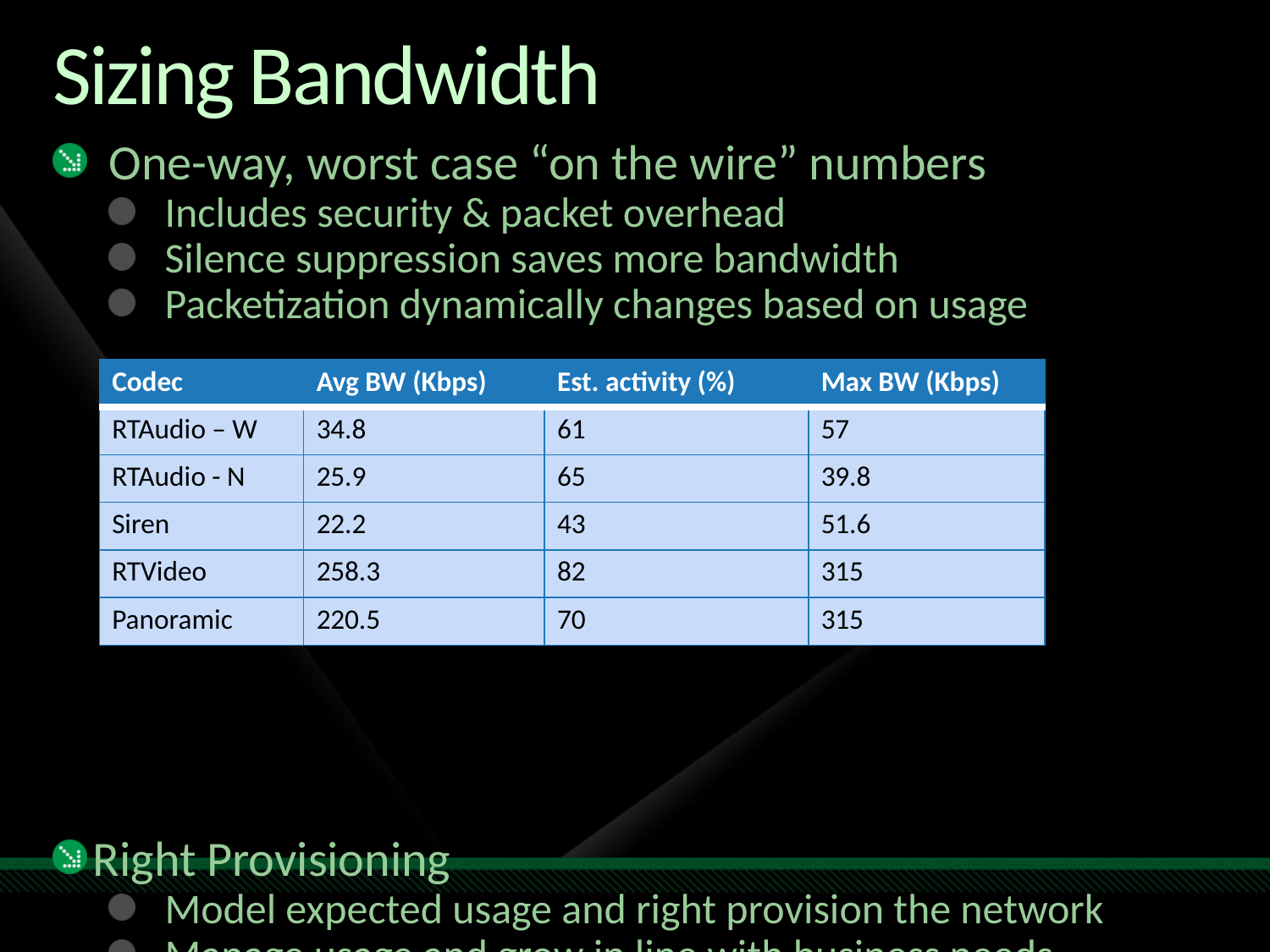

# Sizing Bandwidth
One-way, worst case “on the wire” numbers
Includes security & packet overhead
Silence suppression saves more bandwidth
Packetization dynamically changes based on usage

Right Provisioning
Model expected usage and right provision the network
Manage usage and grow in line with business needs
Measure well
| Codec | Avg BW (Kbps) | Est. activity (%) | Max BW (Kbps) |
| --- | --- | --- | --- |
| RTAudio – W | 34.8 | 61 | 57 |
| RTAudio - N | 25.9 | 65 | 39.8 |
| Siren | 22.2 | 43 | 51.6 |
| RTVideo | 258.3 | 82 | 315 |
| Panoramic | 220.5 | 70 | 315 |